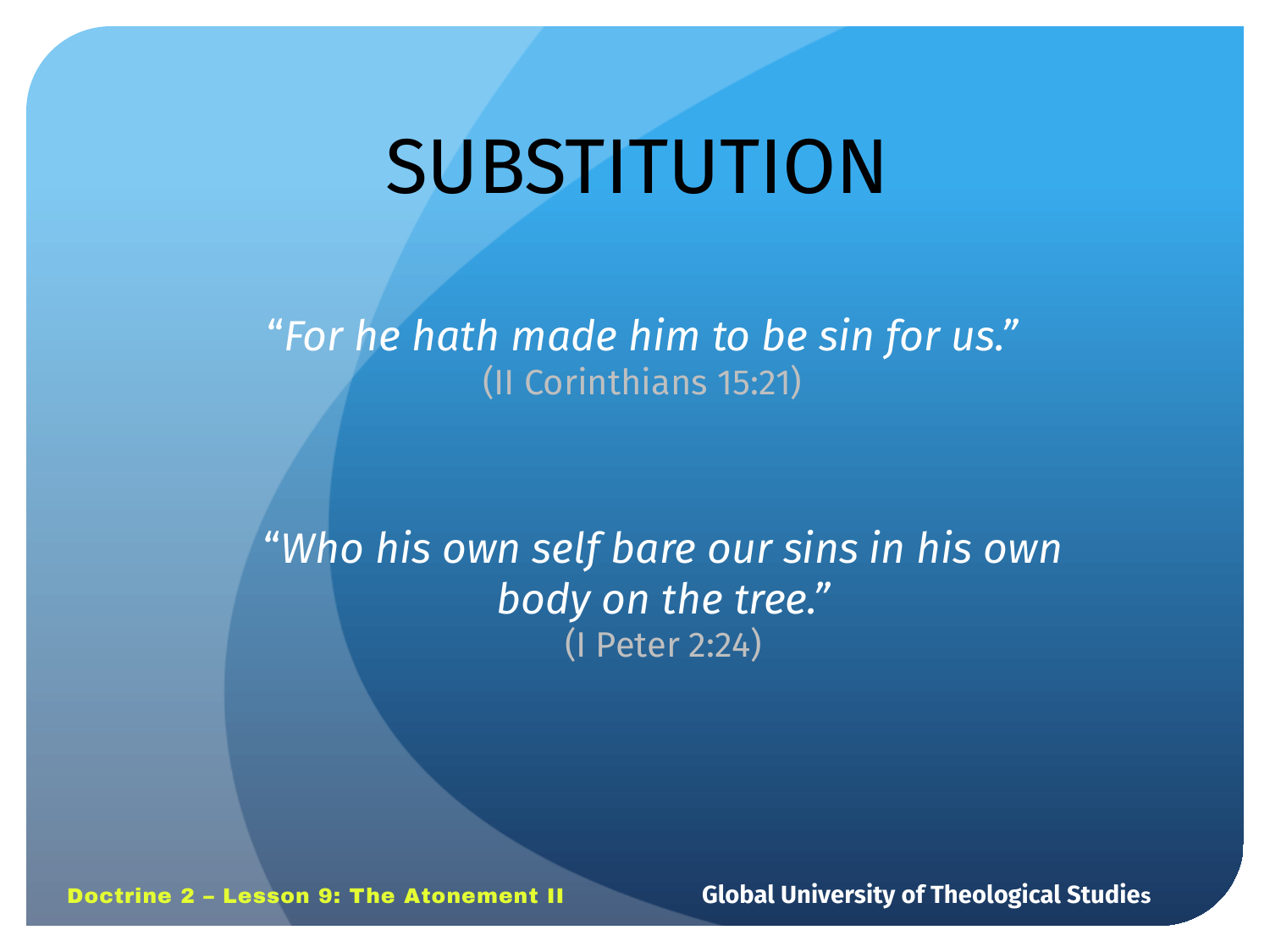

SUBSTITUTION
“For he hath made him to be sin for us.”
(II Corinthians 15:21)
“Who his own self bare our sins in his own body on the tree.”
(I Peter 2:24)
Doctrine 2 – Lesson 9: The Atonement II		Global University of Theological Studies